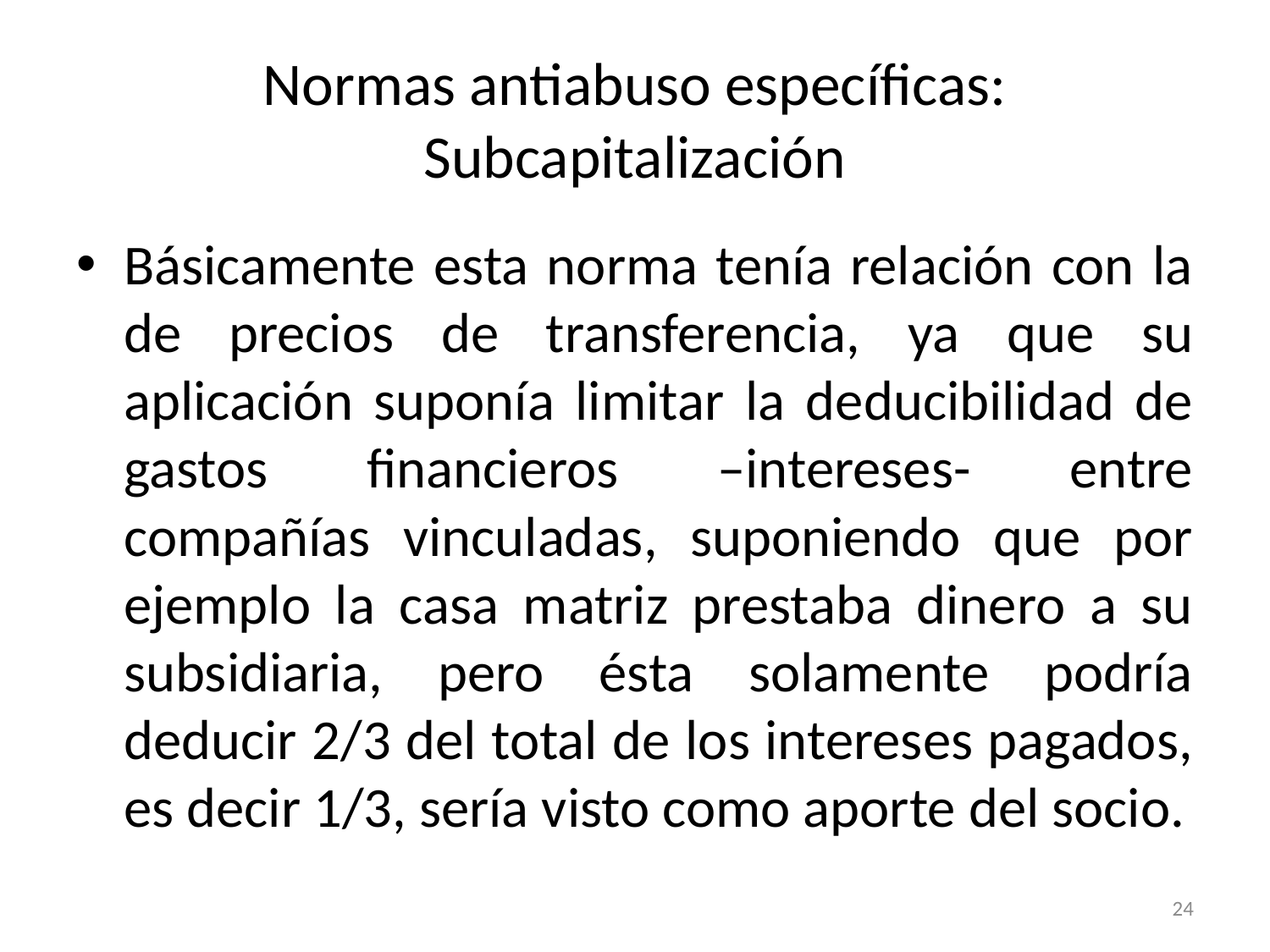

# Normas antiabuso específicas: Subcapitalización
Básicamente esta norma tenía relación con la de precios de transferencia, ya que su aplicación suponía limitar la deducibilidad de gastos financieros –intereses- entre compañías vinculadas, suponiendo que por ejemplo la casa matriz prestaba dinero a su subsidiaria, pero ésta solamente podría deducir 2/3 del total de los intereses pagados, es decir 1/3, sería visto como aporte del socio.
24